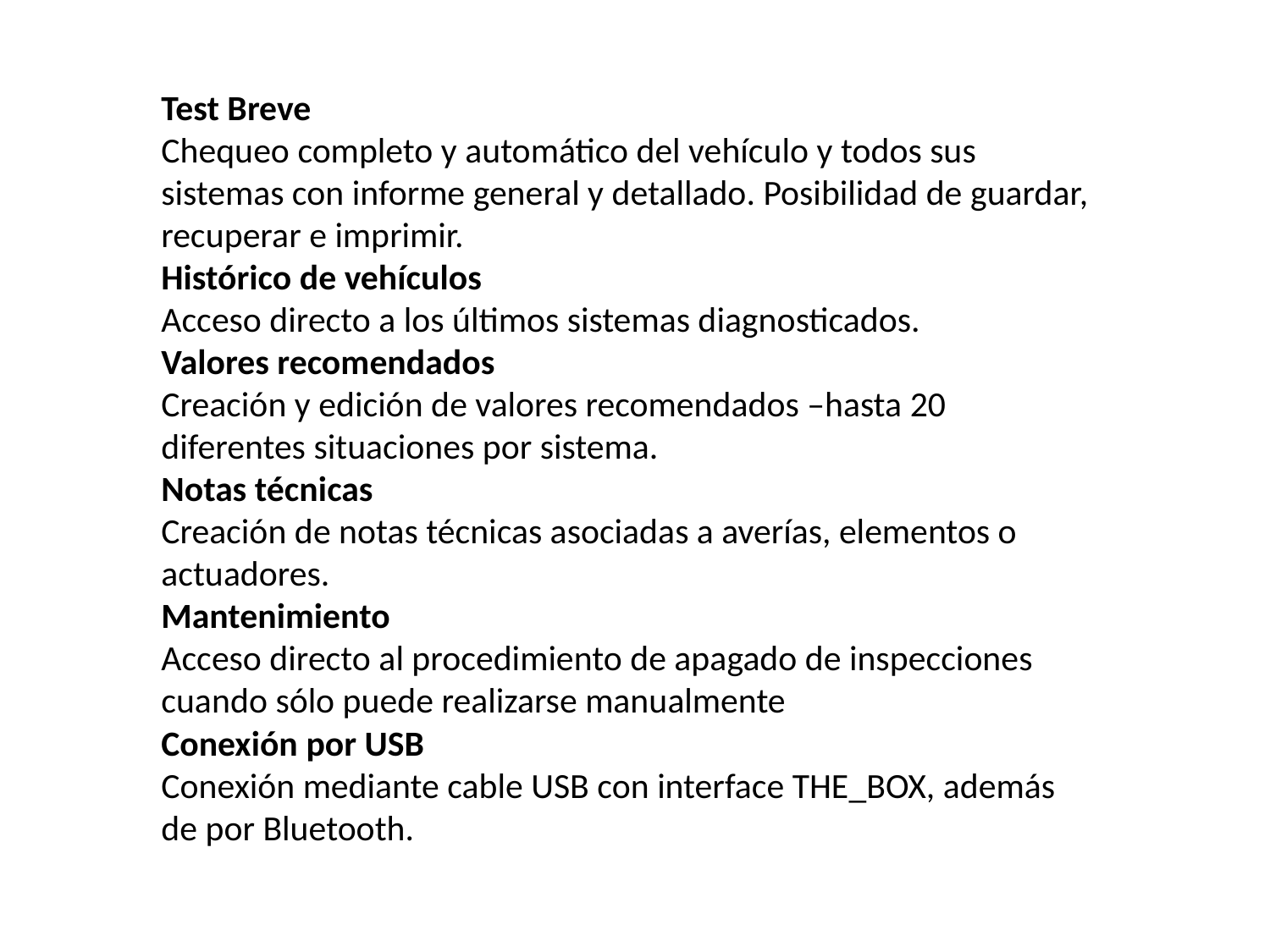

Test Breve
Chequeo completo y automático del vehículo y todos sus sistemas con informe general y detallado. Posibilidad de guardar, recuperar e imprimir.
Histórico de vehículos
Acceso directo a los últimos sistemas diagnosticados.
Valores recomendados
Creación y edición de valores recomendados –hasta 20 diferentes situaciones por sistema.
Notas técnicas
Creación de notas técnicas asociadas a averías, elementos o actuadores.
Mantenimiento
Acceso directo al procedimiento de apagado de inspecciones cuando sólo puede realizarse manualmente
Conexión por USB
Conexión mediante cable USB con interface THE_BOX, además de por Bluetooth.